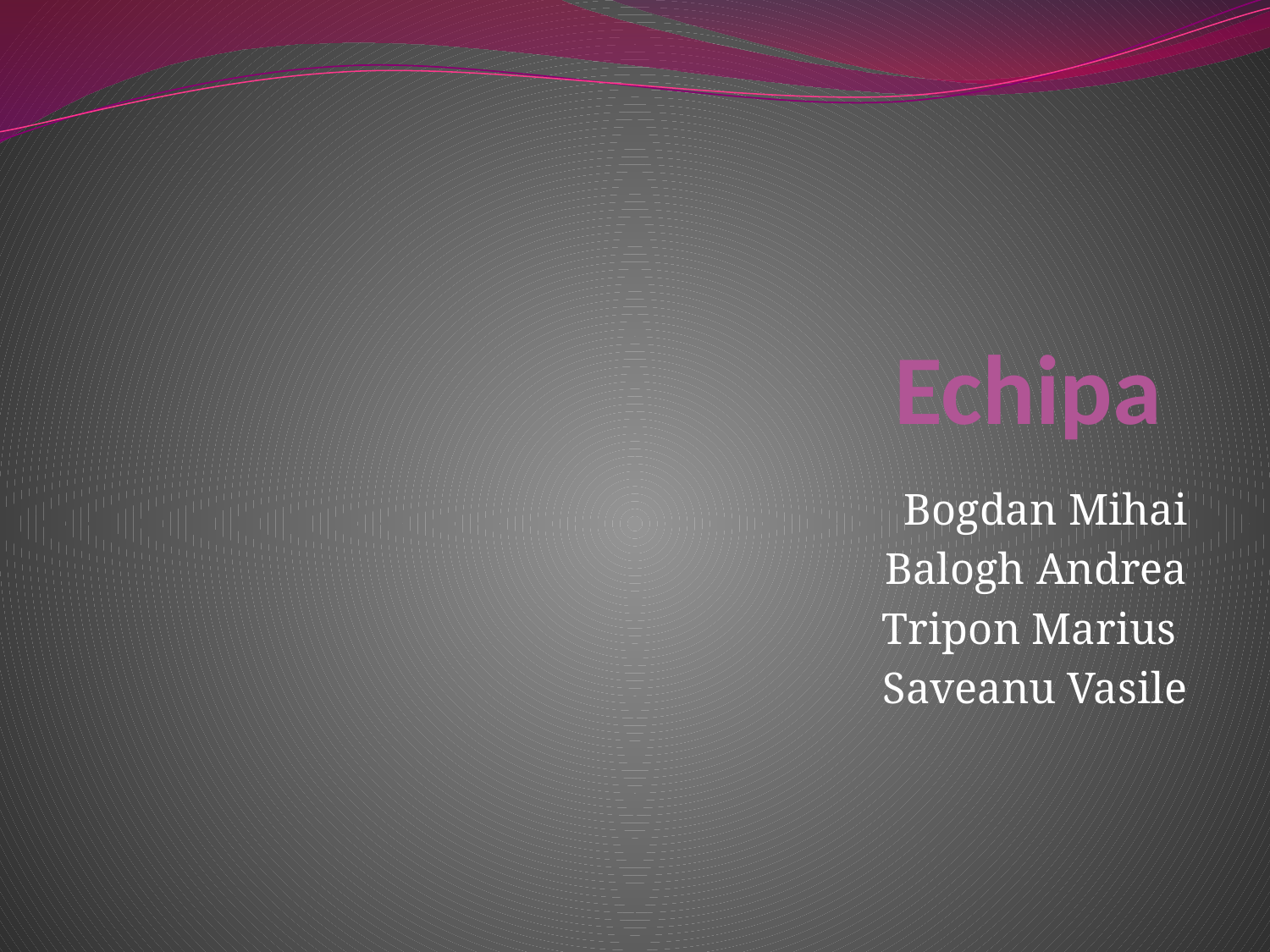

# Echipa
Bogdan Mihai
Balogh Andrea
Tripon Marius
Saveanu Vasile